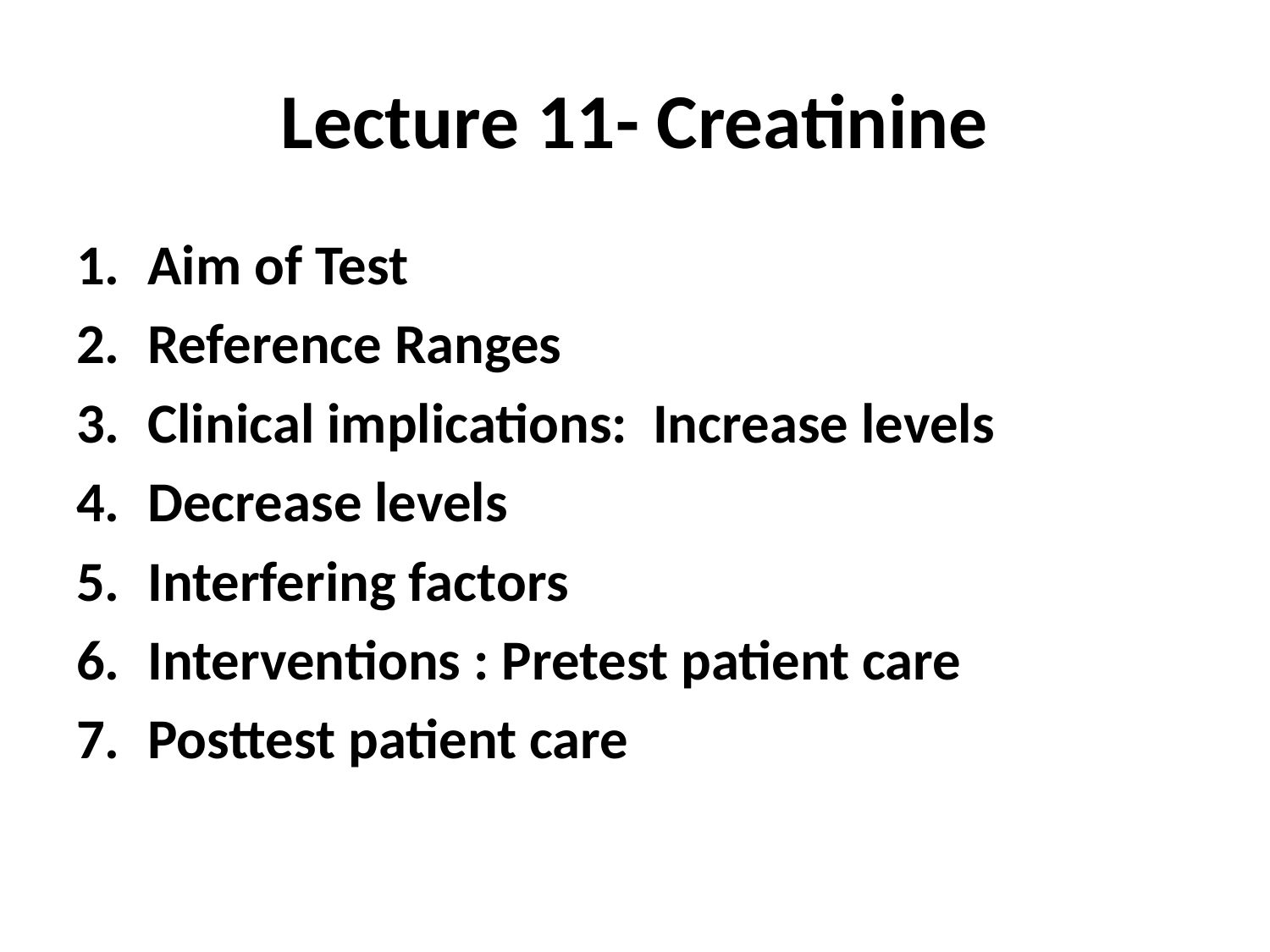

# Lecture 11- Creatinine
Aim of Test
Reference Ranges
Clinical implications:  Increase levels
Decrease levels
Interfering factors
Interventions : Pretest patient care
Posttest patient care